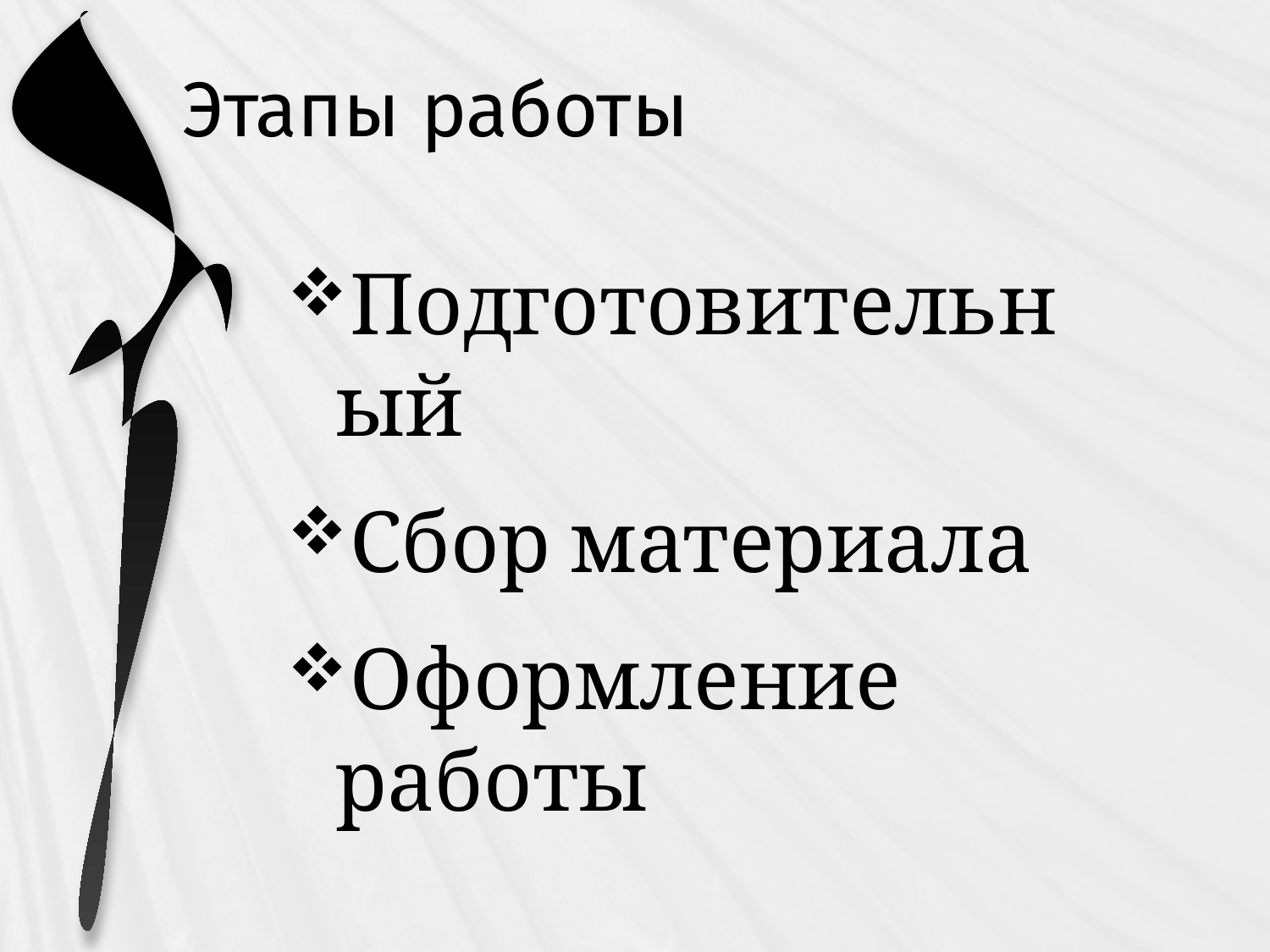

# Этапы работы
Подготовительный
Сбор материала
Оформление работы